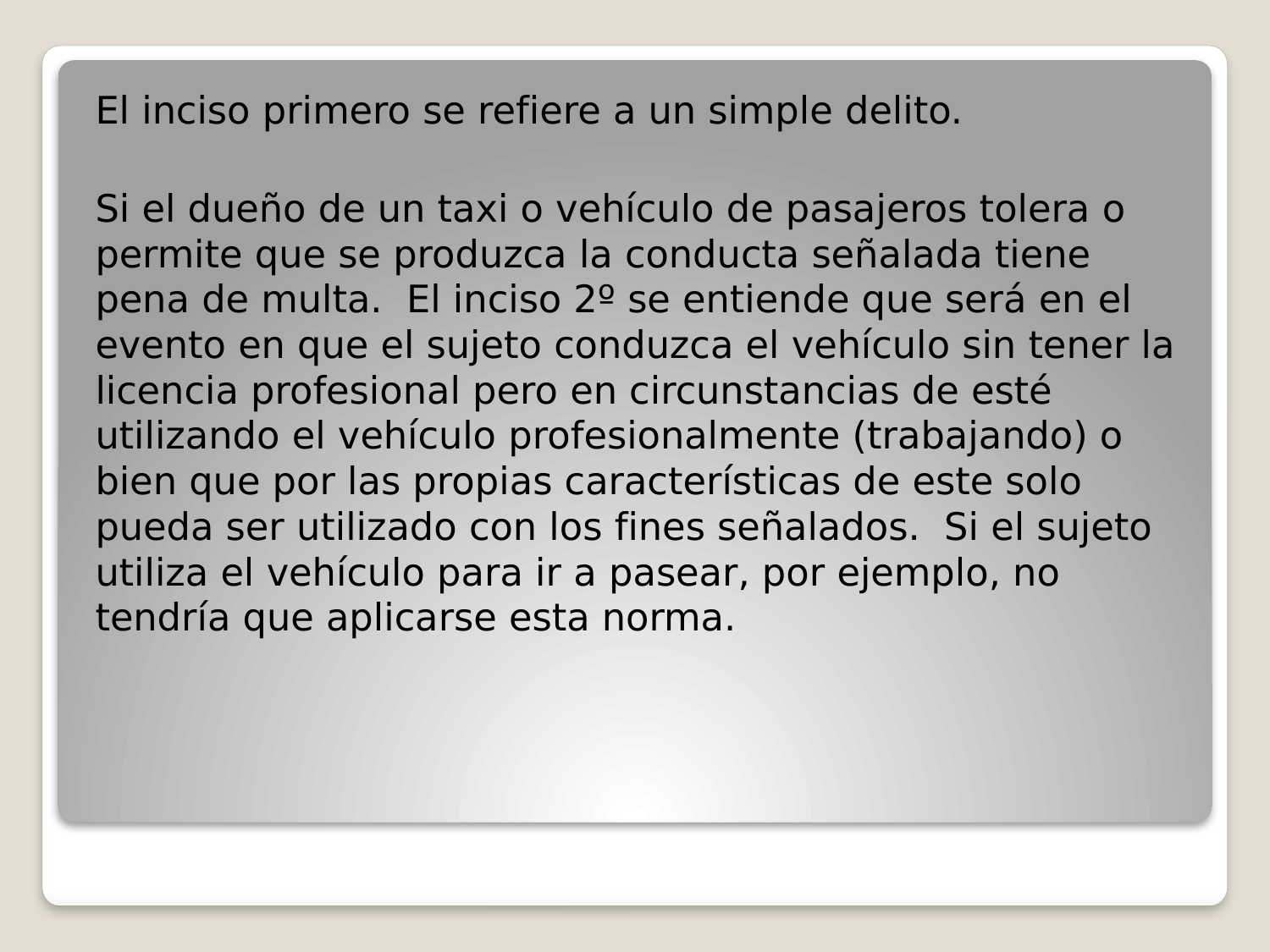

El inciso primero se refiere a un simple delito.

Si el dueño de un taxi o vehículo de pasajeros tolera o permite que se produzca la conducta señalada tiene pena de multa.  El inciso 2º se entiende que será en el evento en que el sujeto conduzca el vehículo sin tener la licencia profesional pero en circunstancias de esté utilizando el vehículo profesionalmente (trabajando) o bien que por las propias características de este solo pueda ser utilizado con los fines señalados.  Si el sujeto utiliza el vehículo para ir a pasear, por ejemplo, no tendría que aplicarse esta norma.

#